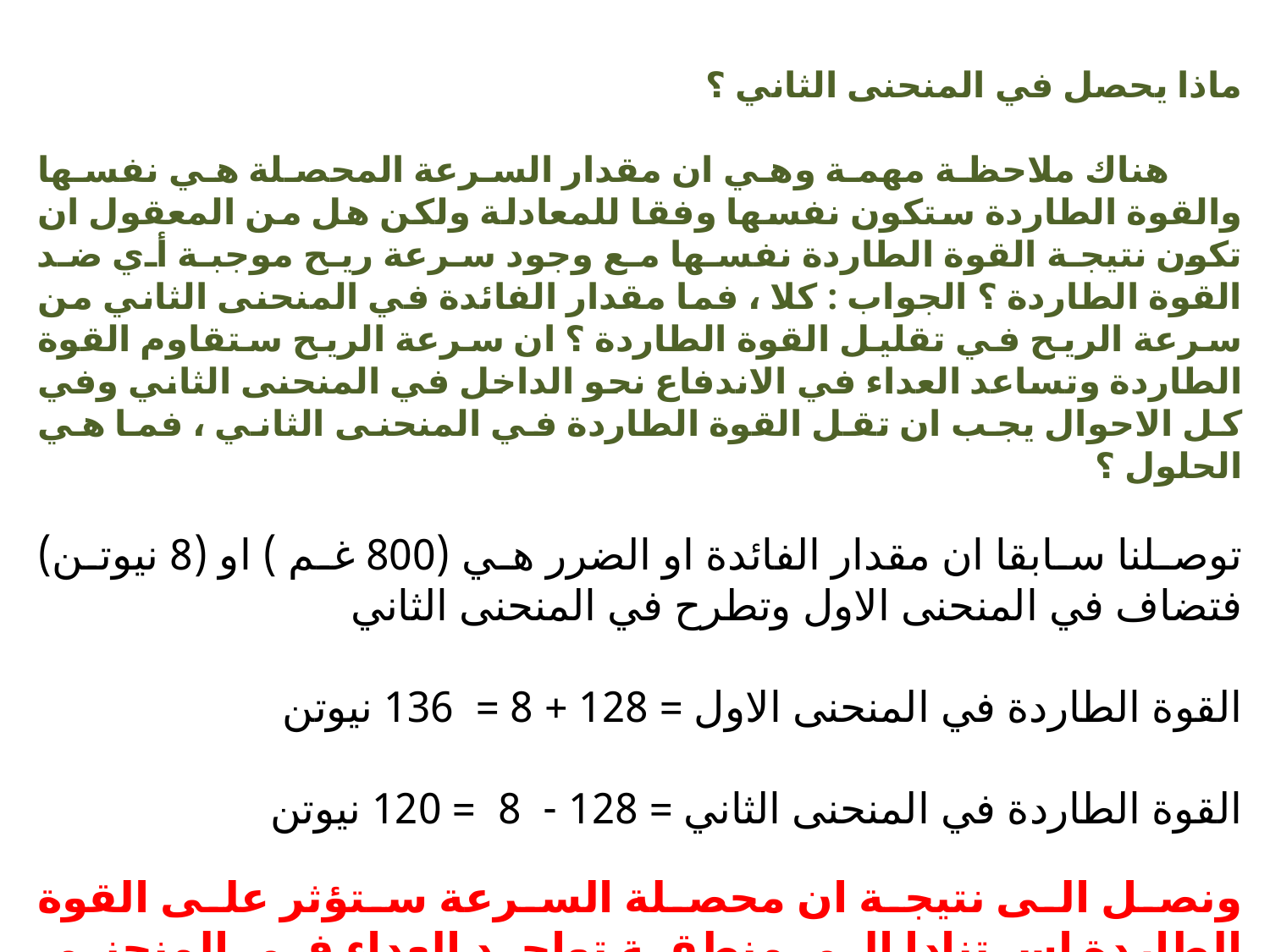

ماذا يحصل في المنحنى الثاني ؟

        هناك ملاحظة مهمة وهي ان مقدار السرعة المحصلة هي نفسها والقوة الطاردة ستكون نفسها وفقا للمعادلة ولكن هل من المعقول ان تكون نتيجة القوة الطاردة نفسها مع وجود سرعة ريح موجبة أي ضد القوة الطاردة ؟ الجواب : كلا ، فما مقدار الفائدة في المنحنى الثاني من سرعة الريح في تقليل القوة الطاردة ؟ ان سرعة الريح ستقاوم القوة الطاردة وتساعد العداء في الاندفاع نحو الداخل في المنحنى الثاني وفي كل الاحوال يجب ان تقل القوة الطاردة في المنحنى الثاني ، فما هي الحلول ؟

توصلنا سابقا ان مقدار الفائدة او الضرر هي (800 غم ) او (8 نيوتن) فتضاف في المنحنى الاول وتطرح في المنحنى الثاني

القوة الطاردة في المنحنى الاول = 128 + 8 =  136 نيوتن

القوة الطاردة في المنحنى الثاني = 128 -  8  = 120 نيوتن

ونصل الى نتيجة ان محصلة السرعة ستؤثر على القوة الطاردة استنادا الى منطقة تواجد العداء في المنحنى وسيختلف الأمر بالتضاد وبالمقدار نفسه على المنحنى الاخر